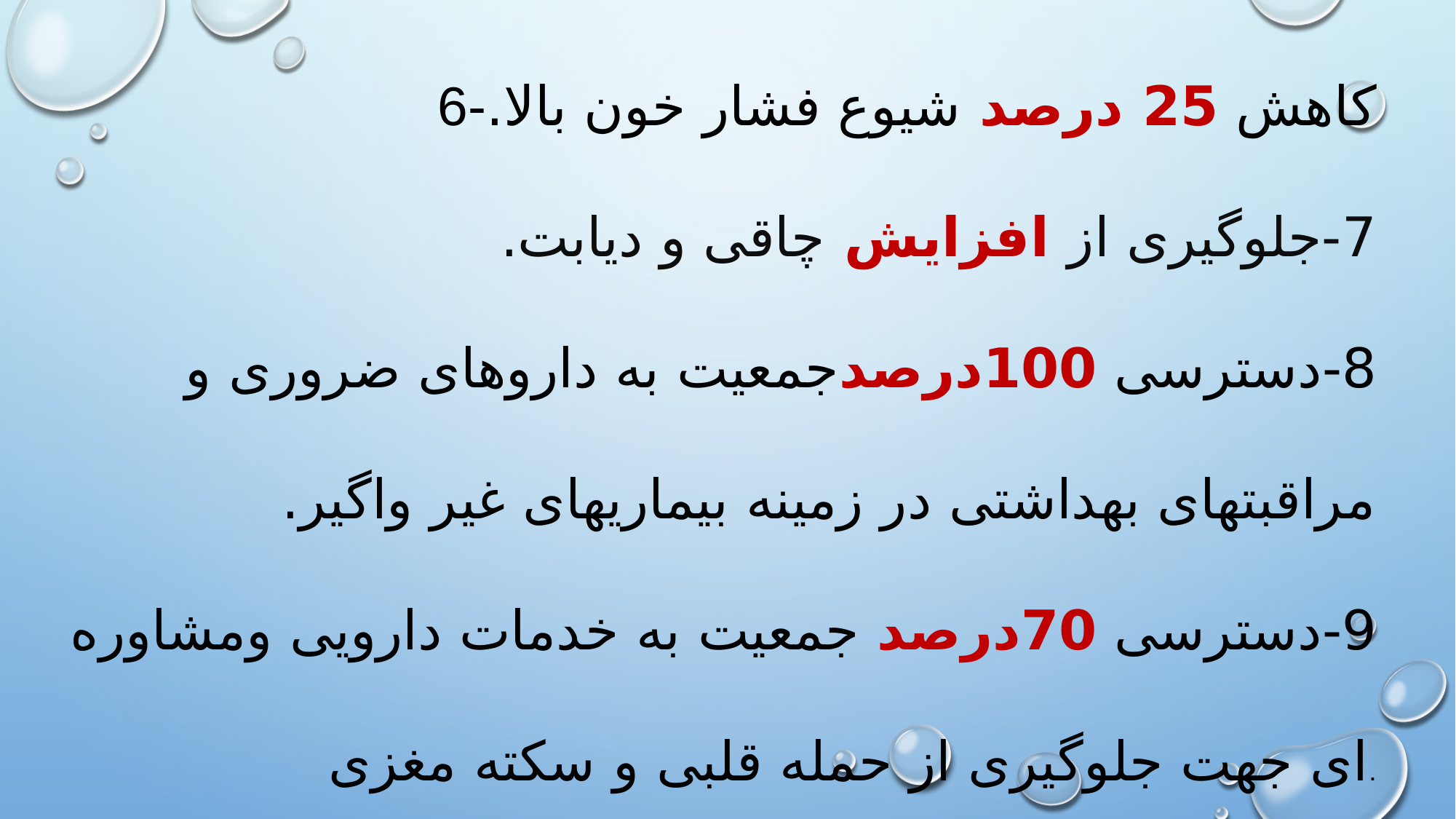

6-کاهش 25 درصد شیوع فشار خون بالا.
7-جلوگیری از افزایش چاقی و دیابت.
8-دسترسی 100درصدجمعیت به داروهای ضروری و مراقبتهای بهداشتی در زمینه بیماریهای غیر واگیر.
9-دسترسی 70درصد جمعیت به خدمات دارویی ومشاوره ای جهت جلوگیری از حمله قلبی و سکته مغزی.